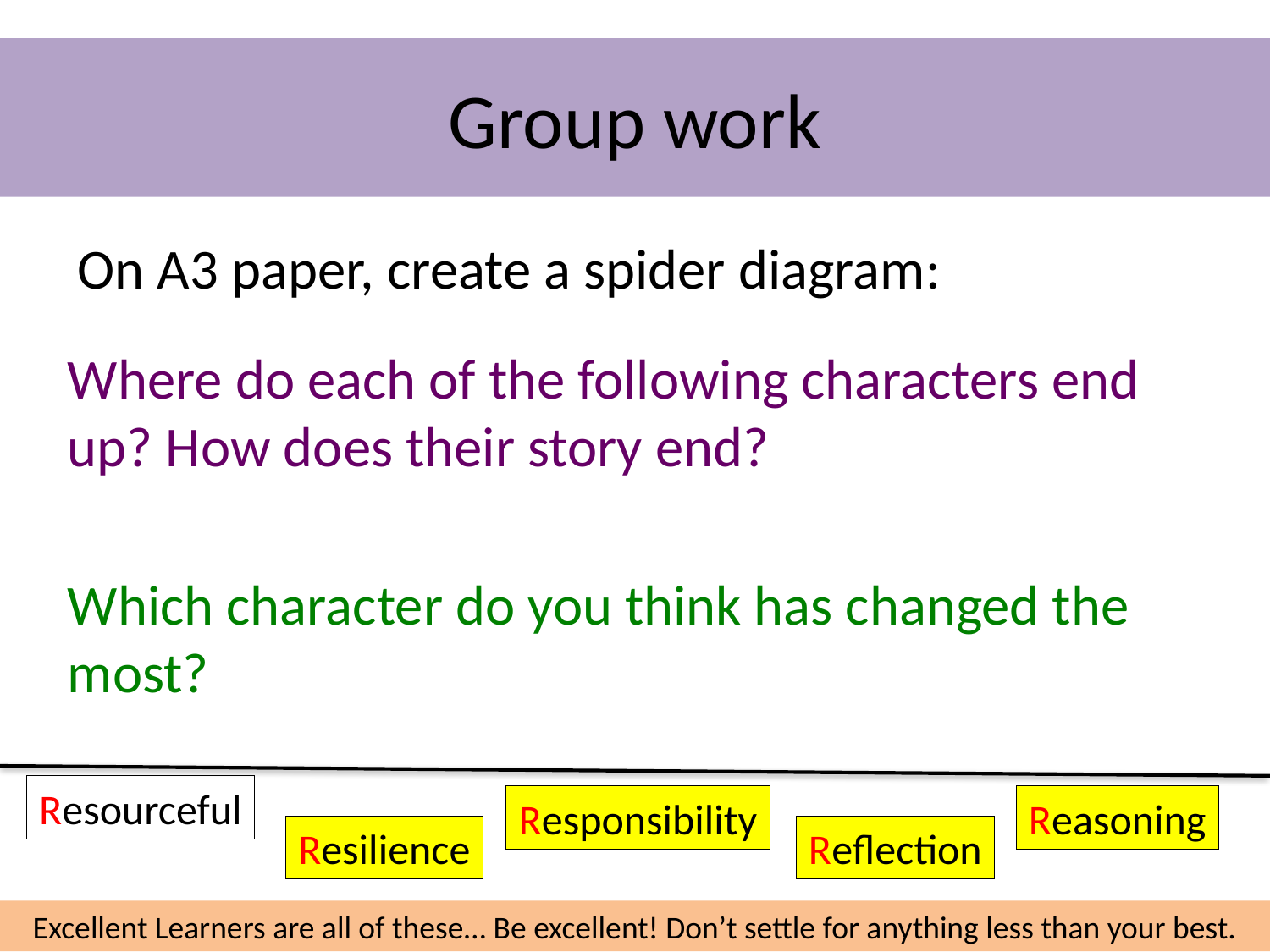

# Group work
On A3 paper, create a spider diagram:
Where do each of the following characters end up? How does their story end?

Which character do you think has changed the most?

Resourceful
Responsibility
Reasoning
Resilience
Reflection
Excellent Learners are all of these… Be excellent! Don’t settle for anything less than your best.